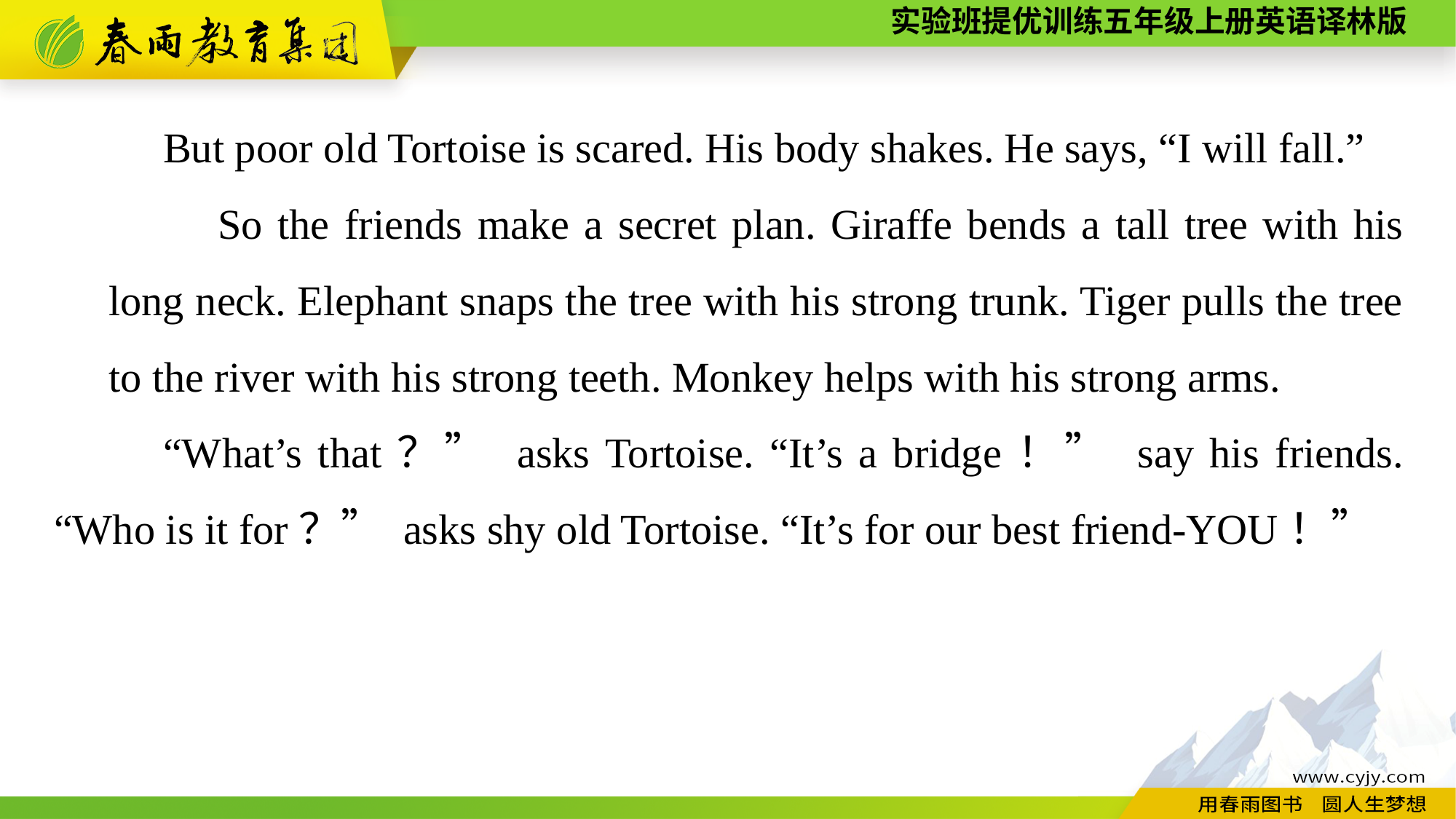

But poor old Tortoise is scared. His body shakes. He says, “I will fall.”
	So the friends make a secret plan. Giraffe bends a tall tree with his long neck. Elephant snaps the tree with his strong trunk. Tiger pulls the tree to the river with his strong teeth. Monkey helps with his strong arms.
	“What’s that？” asks Tortoise. “It’s a bridge！” say his friends. “Who is it for？” asks shy old Tortoise. “It’s for our best friend-YOU！”